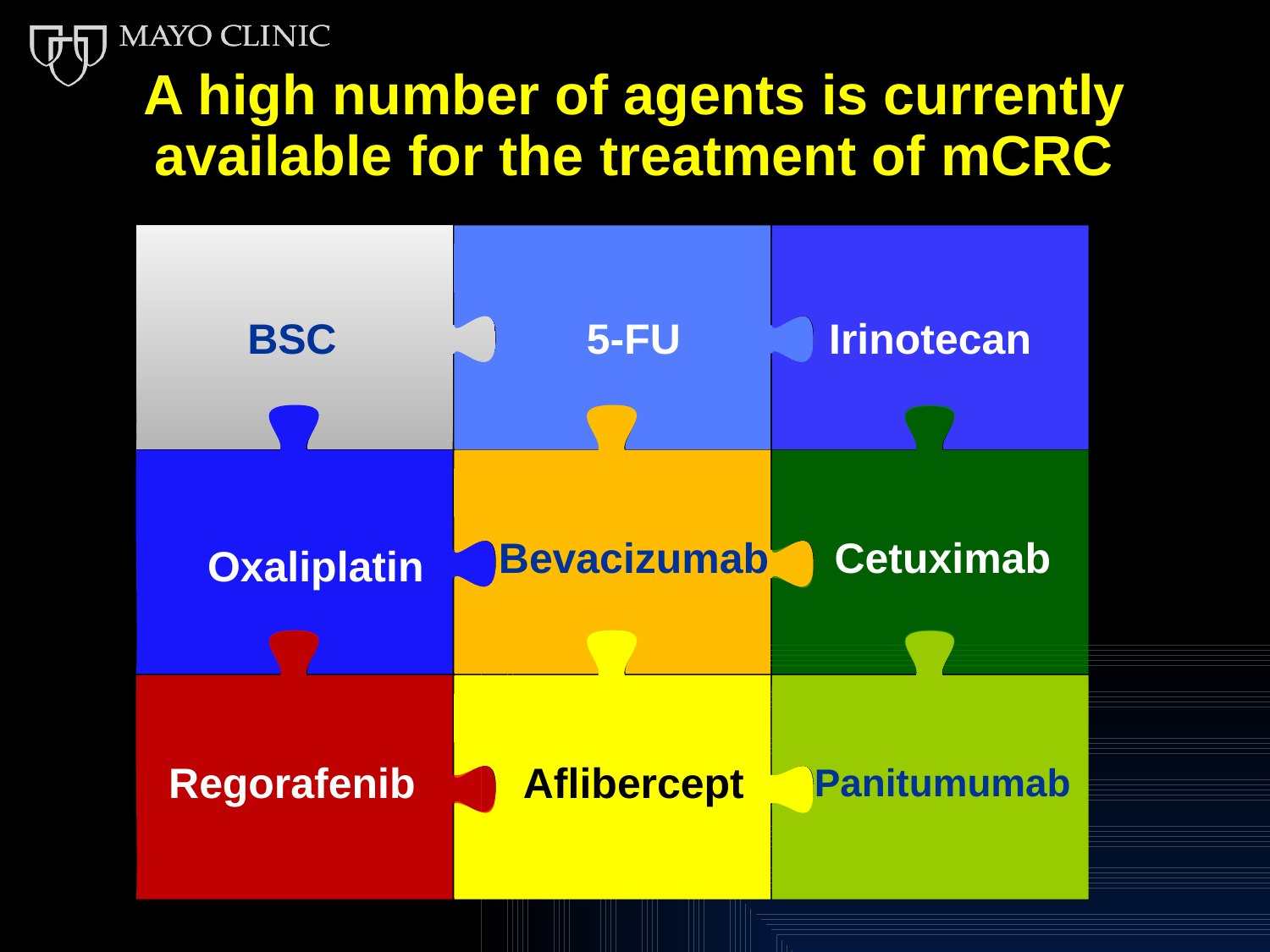

# A high number of agents is currently available for the treatment of mCRC
BSC
5-FU
Irinotecan

Oxaliplatin
Bevacizumab
Cetuximab
Regorafenib
Aflibercept
Panitumumab